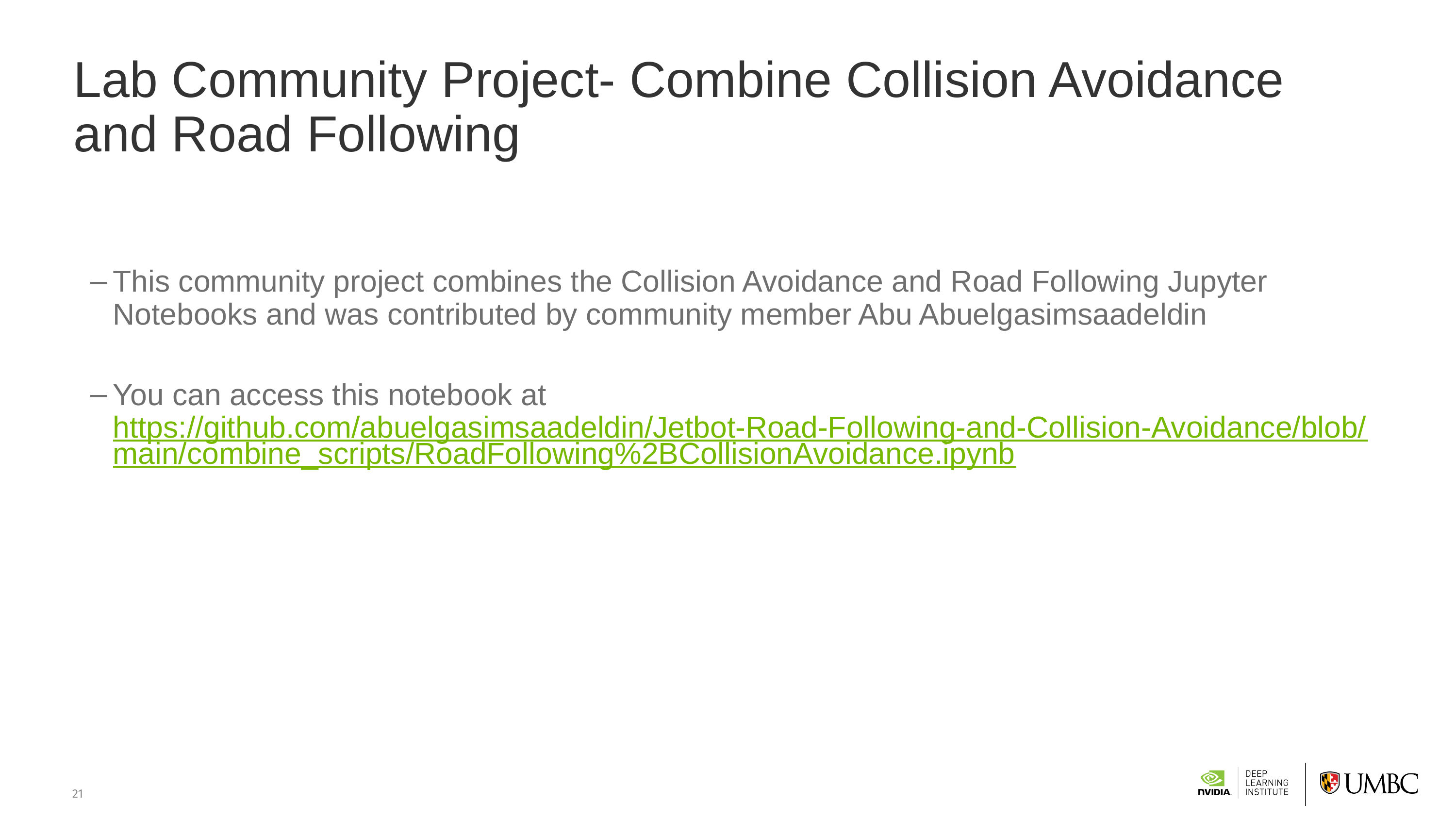

# Lab Community Project- Combine Collision Avoidance and Road Following
This community project combines the Collision Avoidance and Road Following Jupyter Notebooks and was contributed by community member Abu Abuelgasimsaadeldin

You can access this notebook at https://github.com/abuelgasimsaadeldin/Jetbot-Road-Following-and-Collision-Avoidance/blob/main/combine_scripts/RoadFollowing%2BCollisionAvoidance.ipynb